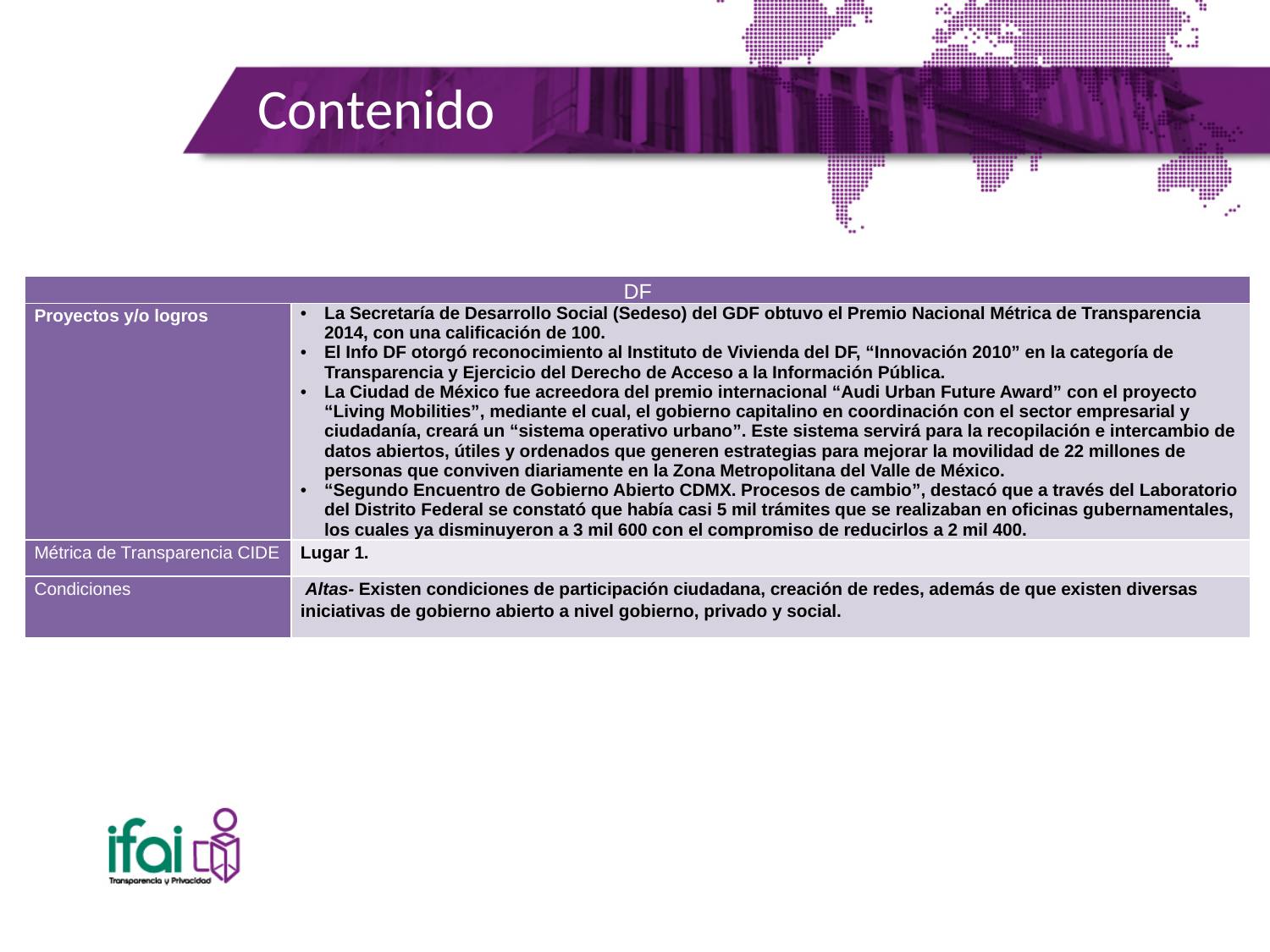

# Contenido

| DF |  |
| --- | --- |
| Proyectos y/o logros | La Secretaría de Desarrollo Social (Sedeso) del GDF obtuvo el Premio Nacional Métrica de Transparencia 2014, con una calificación de 100. El Info DF otorgó reconocimiento al Instituto de Vivienda del DF, “Innovación 2010” en la categoría de Transparencia y Ejercicio del Derecho de Acceso a la Información Pública. La Ciudad de México fue acreedora del premio internacional “Audi Urban Future Award” con el proyecto “Living Mobilities”, mediante el cual, el gobierno capitalino en coordinación con el sector empresarial y ciudadanía, creará un “sistema operativo urbano”. Este sistema servirá para la recopilación e intercambio de datos abiertos, útiles y ordenados que generen estrategias para mejorar la movilidad de 22 millones de personas que conviven diariamente en la Zona Metropolitana del Valle de México. “Segundo Encuentro de Gobierno Abierto CDMX. Procesos de cambio”, destacó que a través del Laboratorio del Distrito Federal se constató que había casi 5 mil trámites que se realizaban en oficinas gubernamentales, los cuales ya disminuyeron a 3 mil 600 con el compromiso de reducirlos a 2 mil 400. |
| Métrica de Transparencia CIDE | Lugar 1. |
| Condiciones | Altas- Existen condiciones de participación ciudadana, creación de redes, además de que existen diversas iniciativas de gobierno abierto a nivel gobierno, privado y social. |